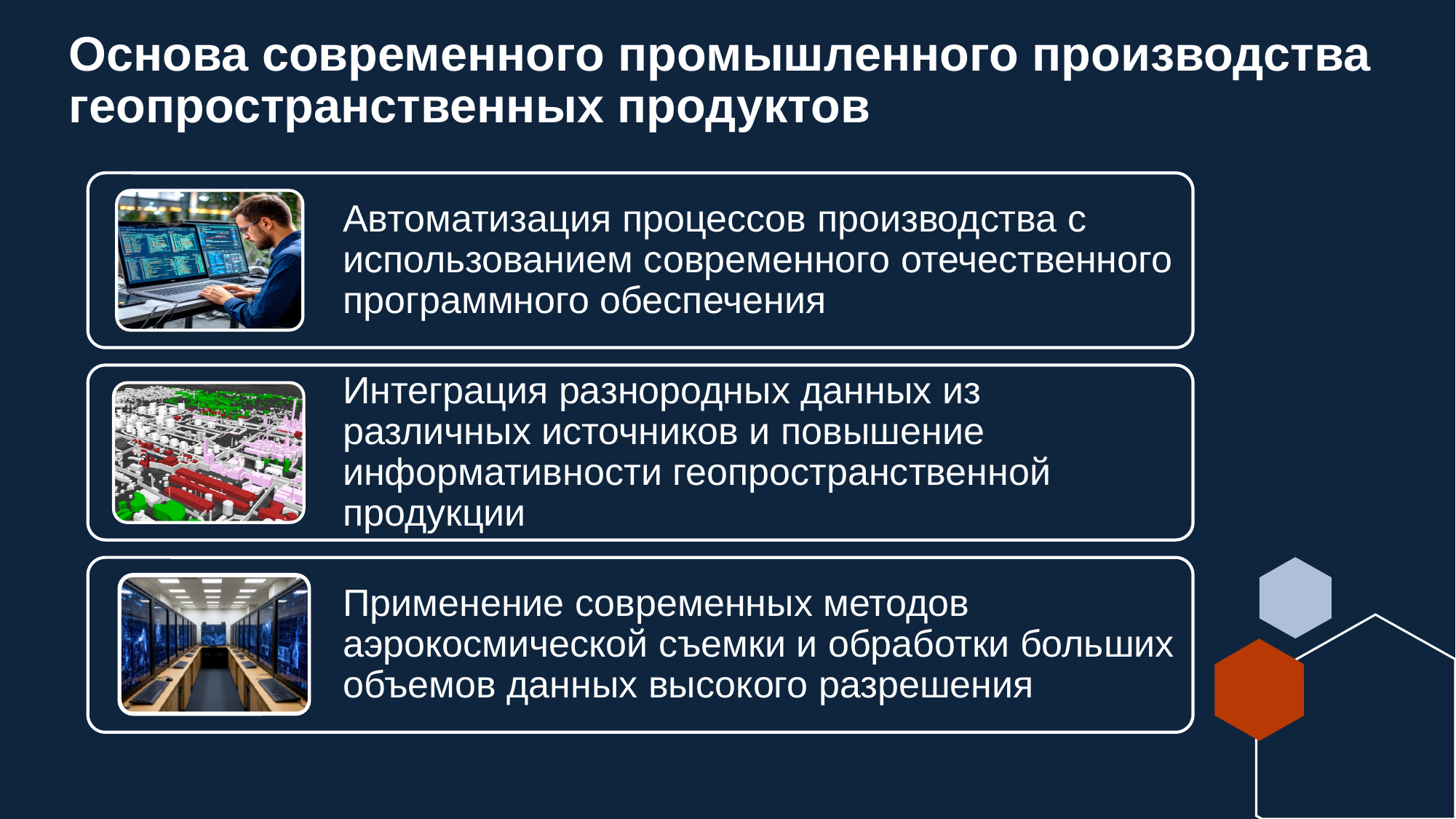

# Основа современного промышленного производства геопространственных продуктов
Автоматизация процессов производства с использованием современного отечественного программного обеспечения
Интеграция разнородных данных из различных источников и повышение информативности геопространственной продукции
Применение современных методов аэрокосмической съемки и обработки больших объемов данных высокого разрешения